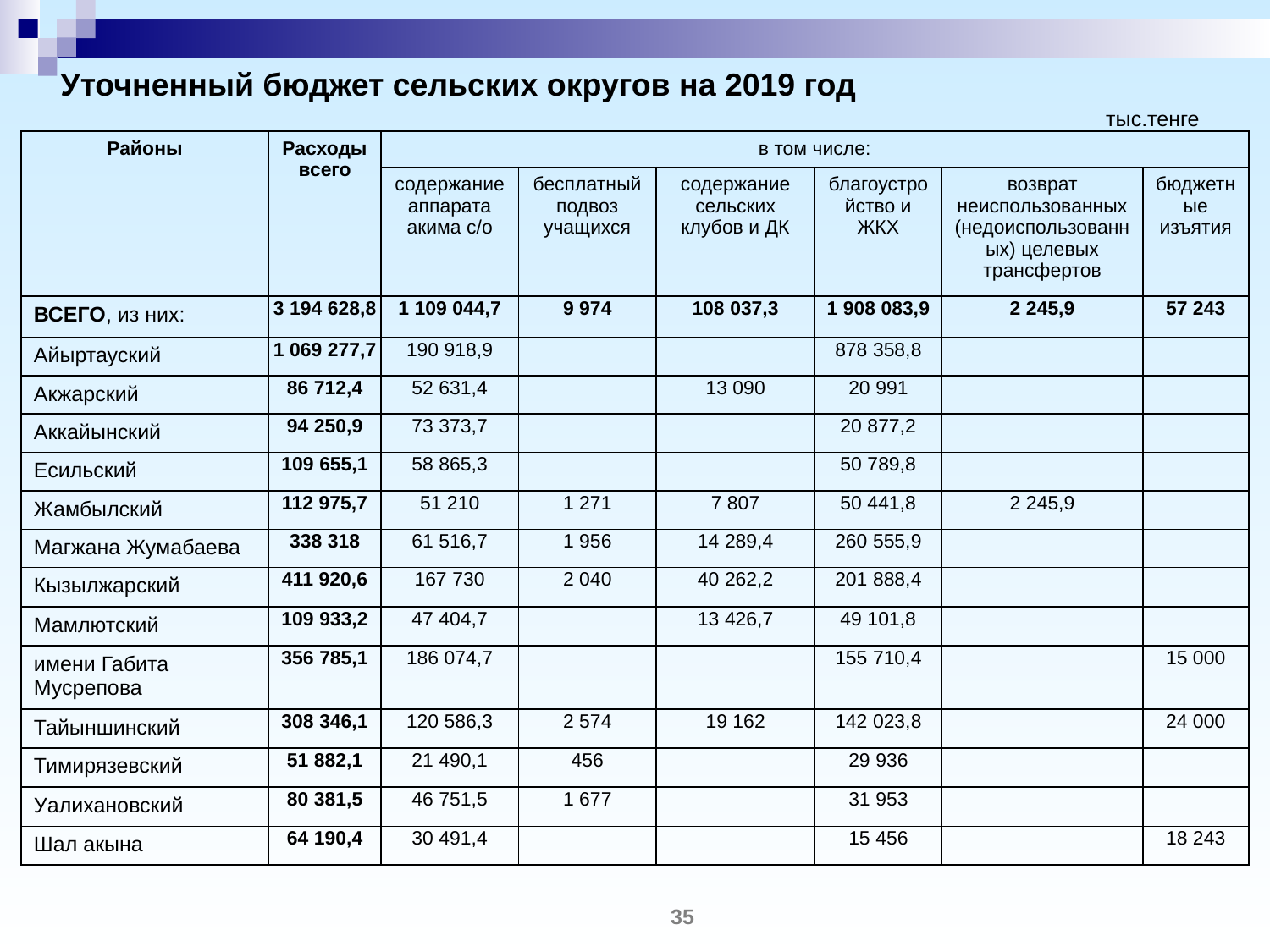

# Уточненный бюджет сельских округов на 2019 год
тыс.тенге
| Районы | Расходы всего | в том числе: |  |  |  |  |  |
| --- | --- | --- | --- | --- | --- | --- | --- |
|  |  | содержание аппарата акима с/о | бесплатный подвоз учащихся | содержание сельских клубов и ДК | благоустройство и ЖКХ | возврат неиспользованных (недоиспользованных) целевых трансфертов | бюджетные изъятия |
| ВСЕГО, из них: | 3 194 628,8 | 1 109 044,7 | 9 974 | 108 037,3 | 1 908 083,9 | 2 245,9 | 57 243 |
| Айыртауский | 1 069 277,7 | 190 918,9 |  |  | 878 358,8 |  |  |
| Акжарский | 86 712,4 | 52 631,4 |  | 13 090 | 20 991 |  |  |
| Аккайынский | 94 250,9 | 73 373,7 |  |  | 20 877,2 |  |  |
| Есильский | 109 655,1 | 58 865,3 |  |  | 50 789,8 |  |  |
| Жамбылский | 112 975,7 | 51 210 | 1 271 | 7 807 | 50 441,8 | 2 245,9 |  |
| Магжана Жумабаева | 338 318 | 61 516,7 | 1 956 | 14 289,4 | 260 555,9 |  |  |
| Кызылжарский | 411 920,6 | 167 730 | 2 040 | 40 262,2 | 201 888,4 |  |  |
| Мамлютский | 109 933,2 | 47 404,7 |  | 13 426,7 | 49 101,8 |  |  |
| имени Габита Мусрепова | 356 785,1 | 186 074,7 |  |  | 155 710,4 |  | 15 000 |
| Тайыншинский | 308 346,1 | 120 586,3 | 2 574 | 19 162 | 142 023,8 |  | 24 000 |
| Тимирязевский | 51 882,1 | 21 490,1 | 456 |  | 29 936 |  |  |
| Уалихановский | 80 381,5 | 46 751,5 | 1 677 |  | 31 953 |  |  |
| Шал акына | 64 190,4 | 30 491,4 |  |  | 15 456 |  | 18 243 |
35